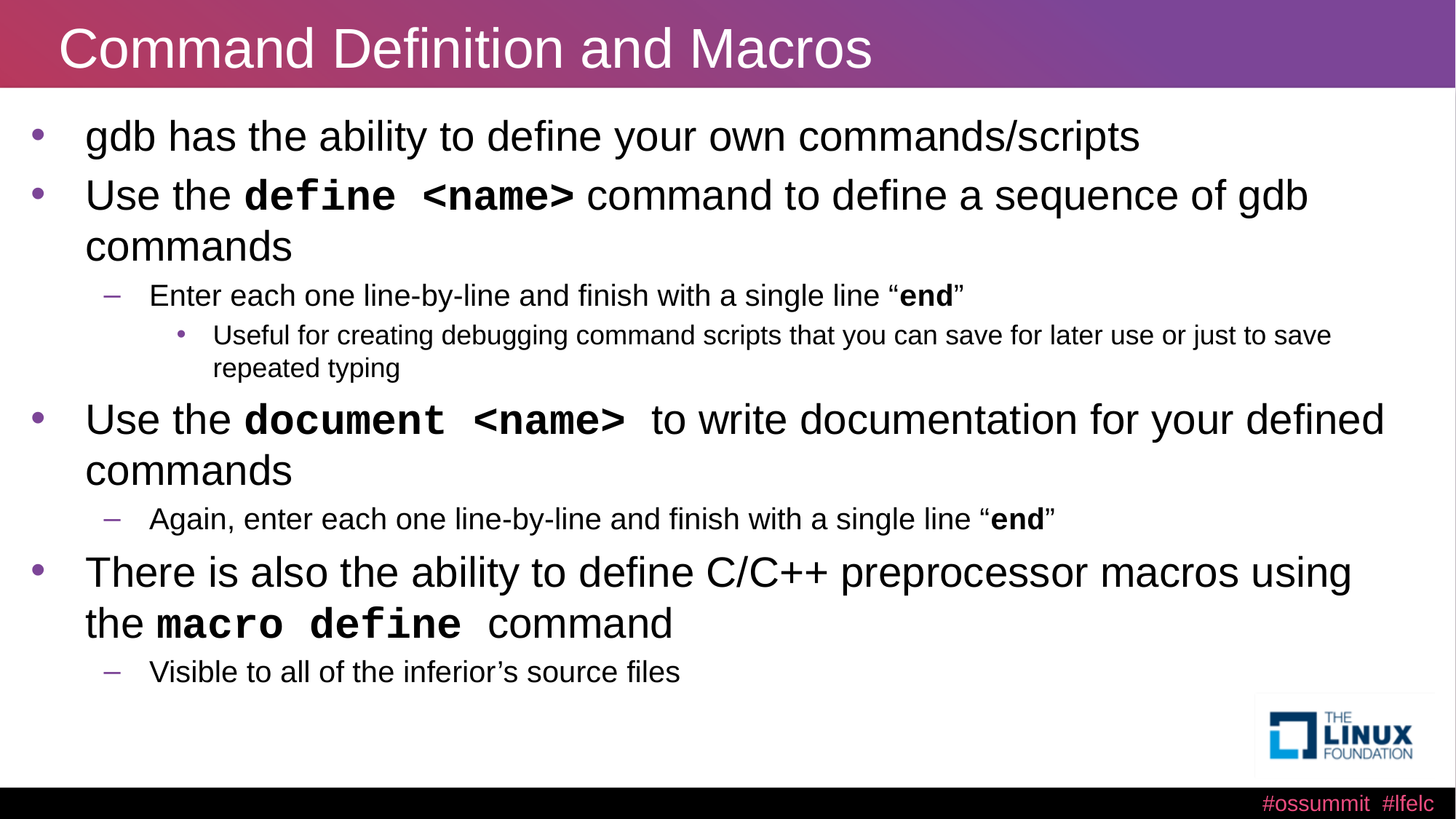

# Command Definition and Macros
gdb has the ability to define your own commands/scripts
Use the define <name> command to define a sequence of gdb commands
Enter each one line-by-line and finish with a single line “end”
Useful for creating debugging command scripts that you can save for later use or just to save repeated typing
Use the document <name> to write documentation for your defined commands
Again, enter each one line-by-line and finish with a single line “end”
There is also the ability to define C/C++ preprocessor macros using the macro define command
Visible to all of the inferior’s source files